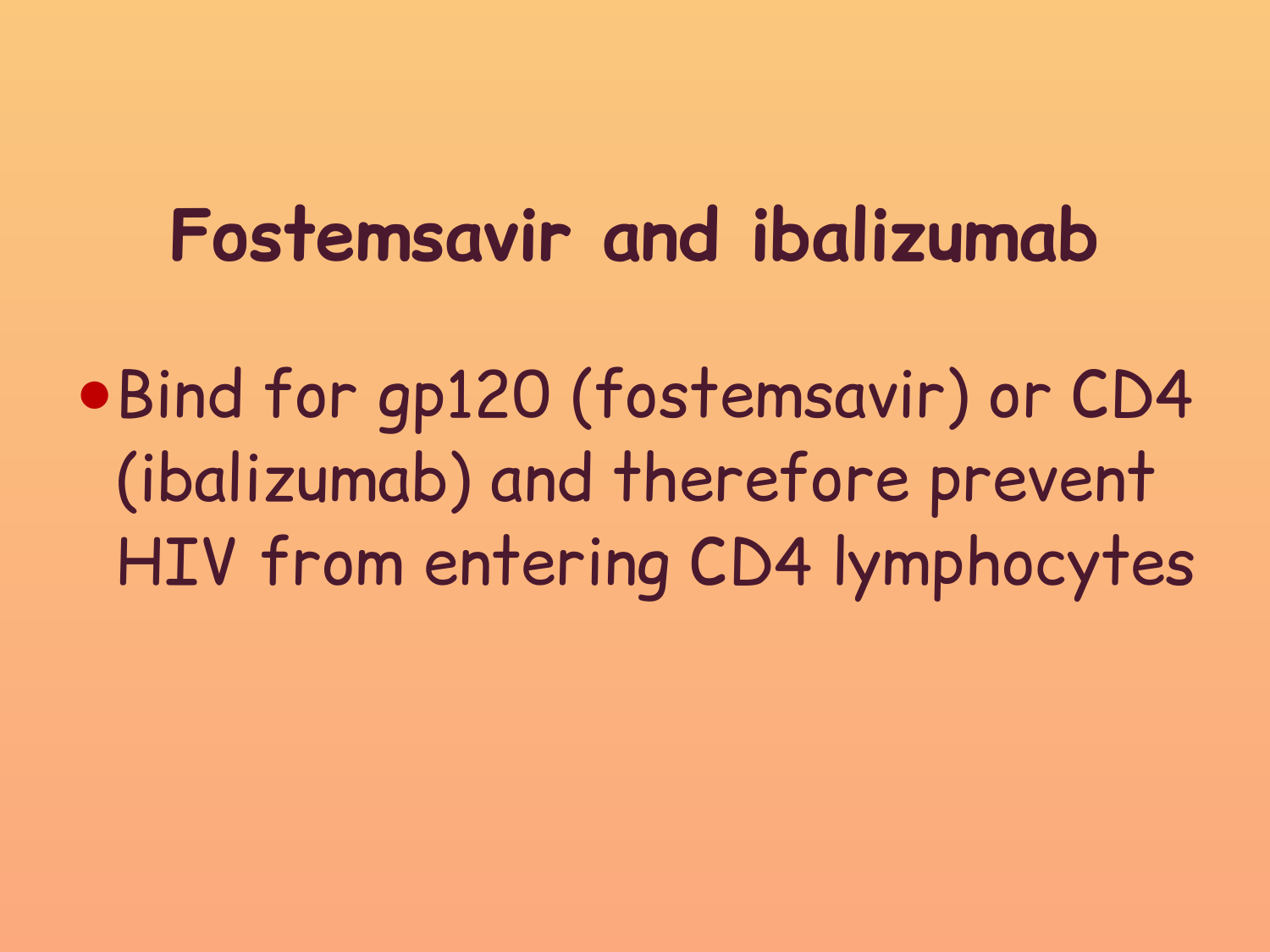

Fostemsavir and ibalizumab

Bind for gp120 (fostemsavir) or CD4 (ibalizumab) and therefore prevent HIV from entering CD4 lymphocytes

#